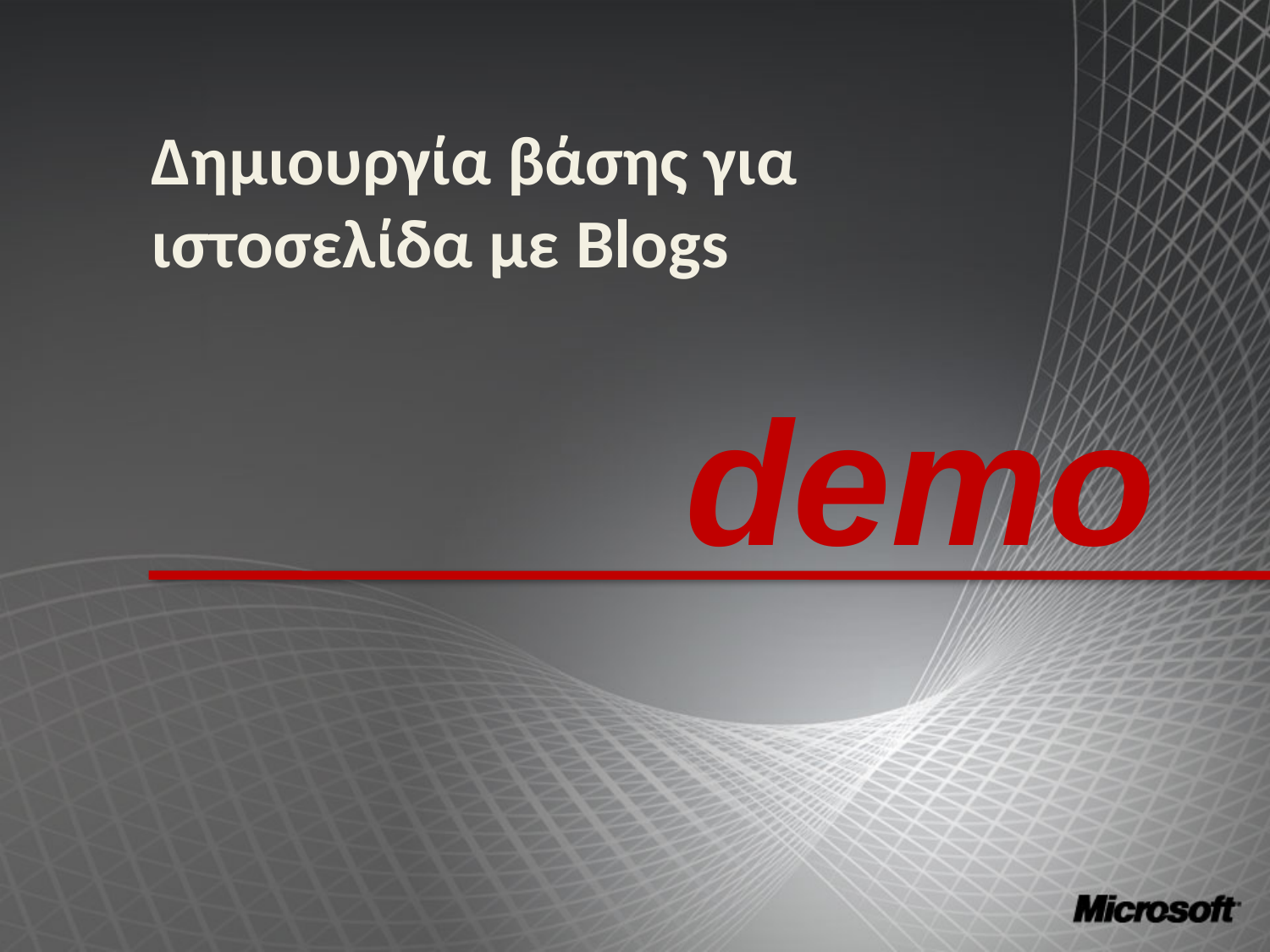

# Δημιουργία βάσης για ιστοσελίδα με Blogs
demo